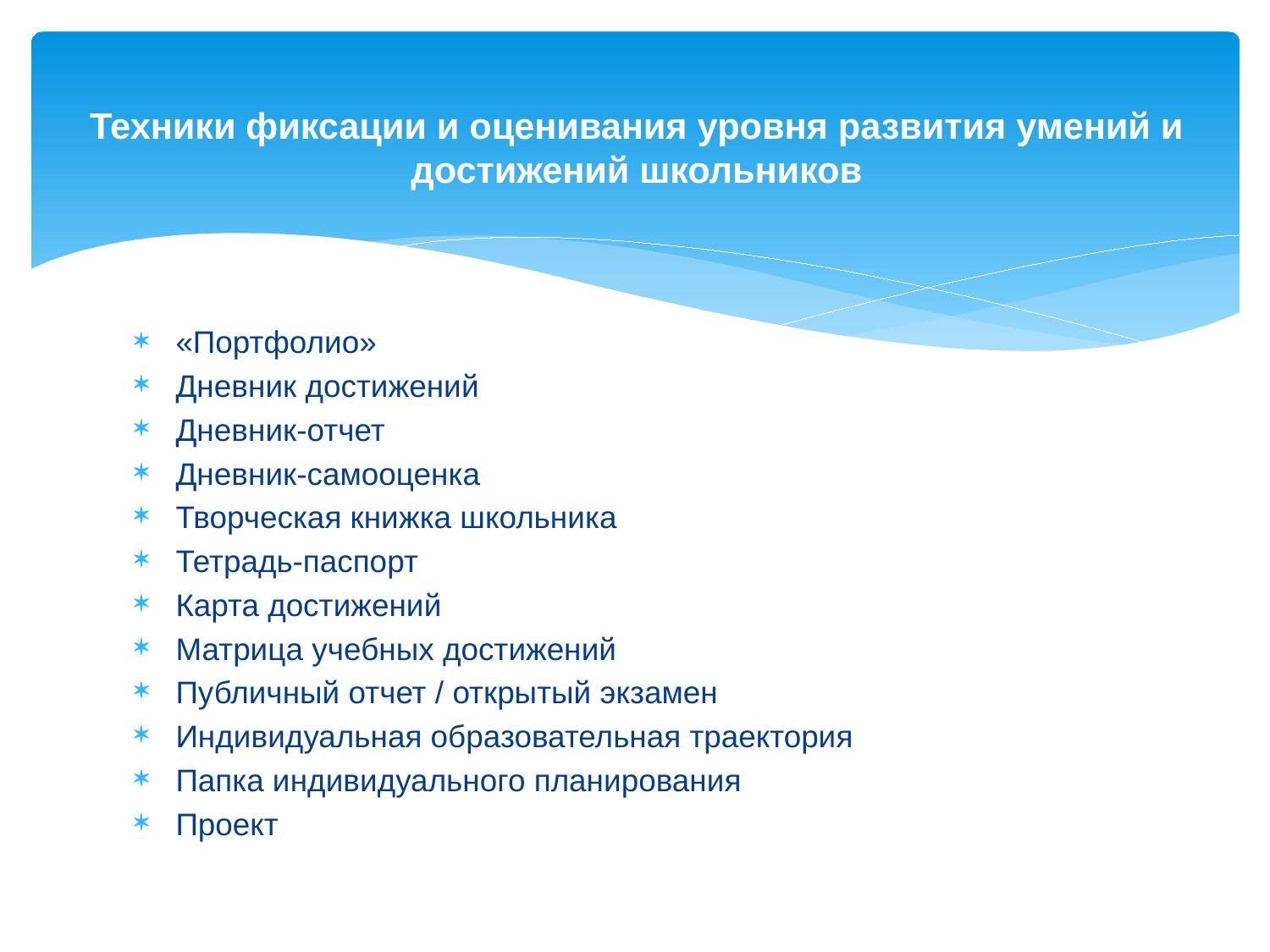

# Техники фиксации и оценивания уровня развития умений и достижений школьников
 «Портфолио»
 Дневник достижений
 Дневник-отчет
 Дневник-самооценка
 Творческая книжка школьника
 Тетрадь-паспорт
 Карта достижений
 Матрица учебных достижений
 Публичный отчет / открытый экзамен
 Индивидуальная образовательная траектория
 Папка индивидуального планирования
 Проект